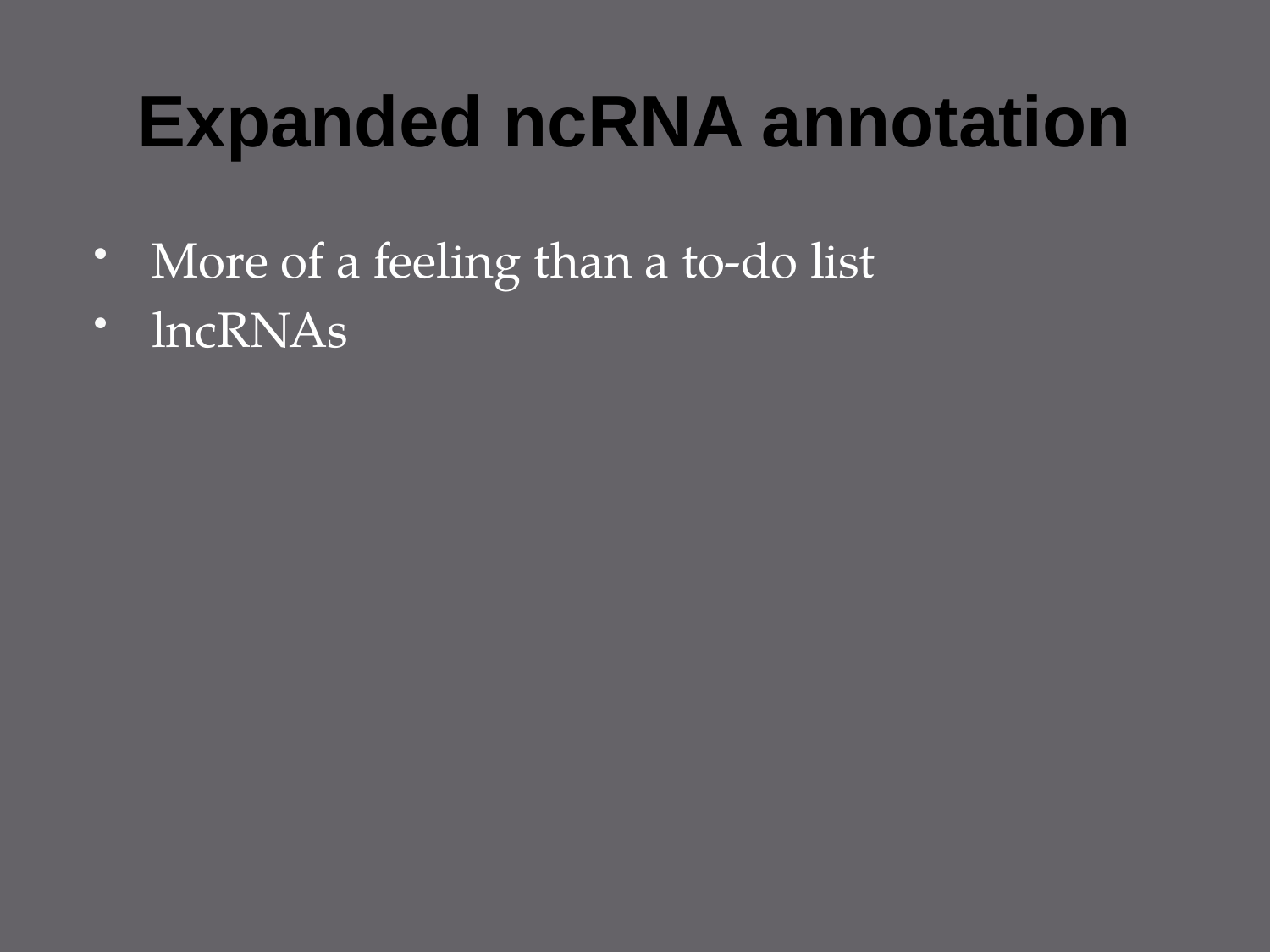

# Expanded ncRNA annotation
More of a feeling than a to-do list
lncRNAs